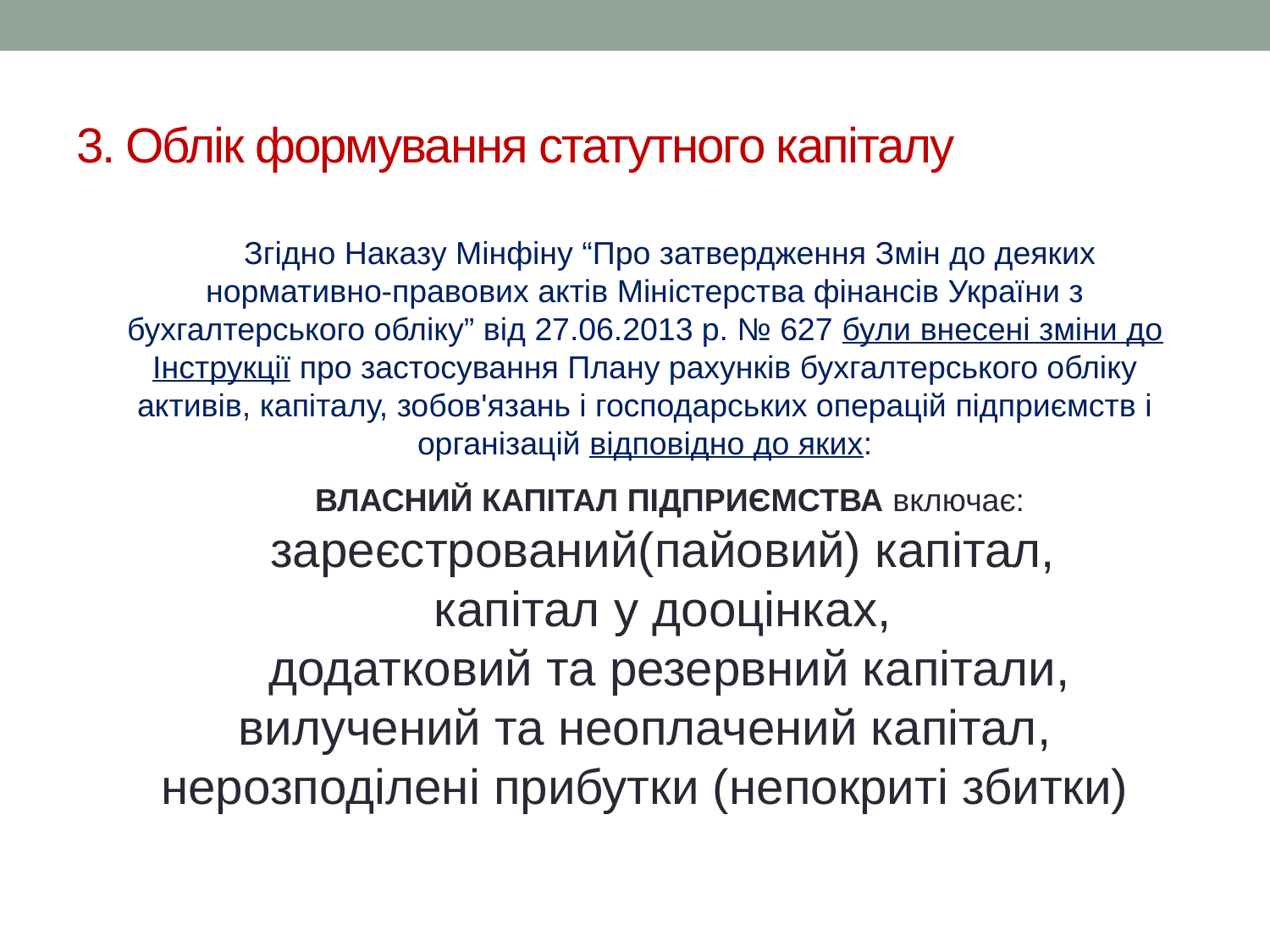

# 3. Облік формування статутного капіталу
Згідно Наказу Мінфіну “Про затвердження Змін до деяких нормативно-правових актів Міністерства фінансів України з бухгалтерського обліку” від 27.06.2013 р. № 627 були внесені зміни до Інструкції про застосування Плану рахунків бухгалтерського обліку активів, капіталу, зобов'язань і господарських операцій підприємств і організацій відповідно до яких:

ВЛАСНИЙ КАПІТАЛ ПІДПРИЄМСТВА включає:
зареєстрований(пайовий) капітал,
капітал у дооцінках,
додатковий та резервний капітали, вилучений та неоплачений капітал, нерозподілені прибутки (непокриті збитки)